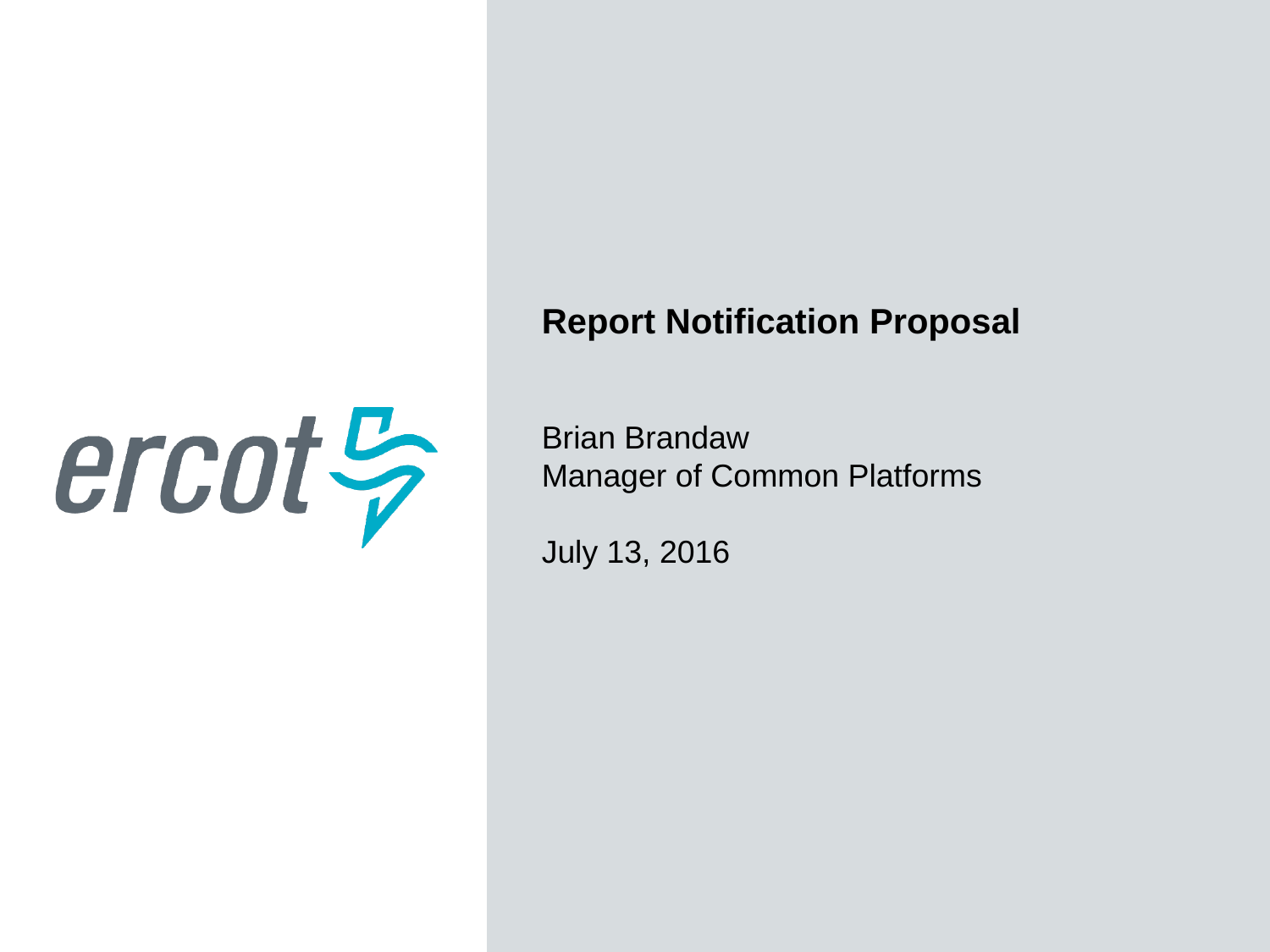

Report Notification Proposal

Brian Brandaw
Manager of Common Platforms

July 13, 2016